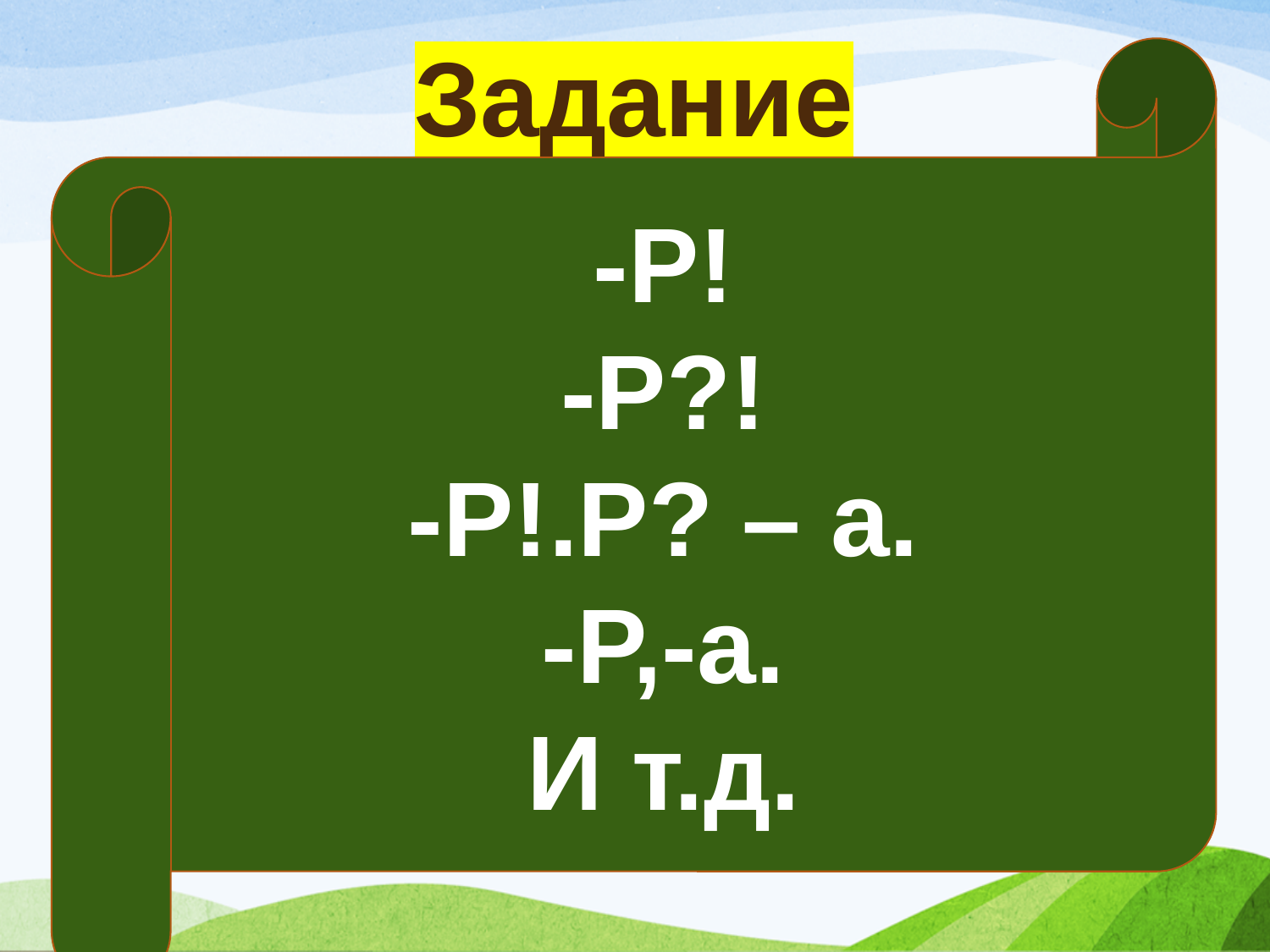

-Р!
-Р?!
-Р!.Р? – а.
-Р,-а.
И т.д.
# Задание
Постройте диалог на тему: «Мой первый школьный день», «После матча», «Экзамен сдан!», «Первый гвоздь» и т.д.